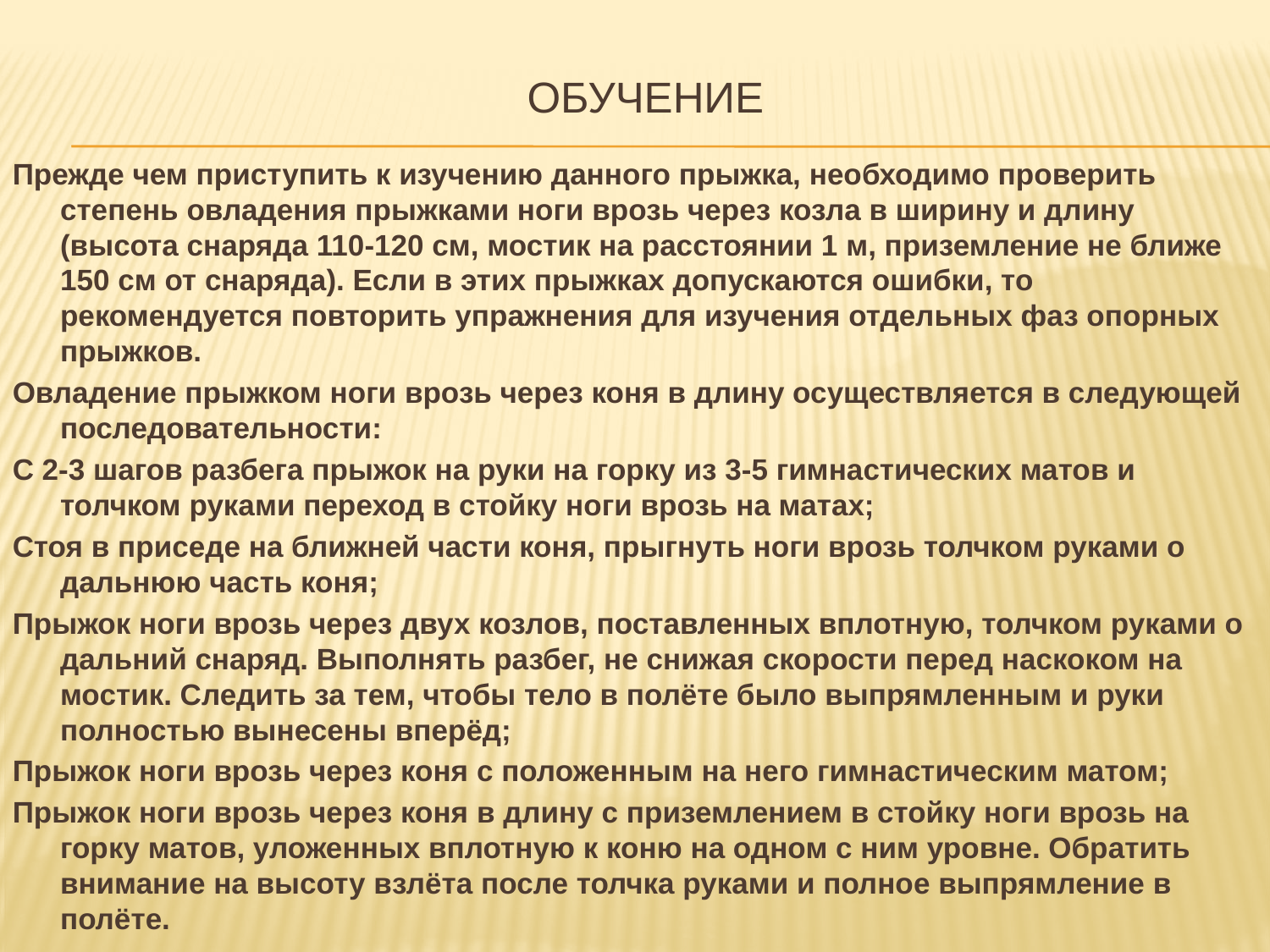

# Обучение
Прежде чем приступить к изучению данного прыжка, необходимо проверить степень овладения прыжками ноги врозь через козла в ширину и длину (высота снаряда 110-120 см, мостик на расстоянии 1 м, приземление не ближе 150 см от снаряда). Если в этих прыжках допускаются ошибки, то рекомендуется повторить упражнения для изучения отдельных фаз опорных прыжков.
Овладение прыжком ноги врозь через коня в длину осуществляется в следующей последовательности:
С 2-3 шагов разбега прыжок на руки на горку из 3-5 гимнастических матов и толчком руками переход в стойку ноги врозь на матах;
Стоя в приседе на ближней части коня, прыгнуть ноги врозь толчком руками о дальнюю часть коня;
Прыжок ноги врозь через двух козлов, поставленных вплотную, толчком руками о дальний снаряд. Выполнять разбег, не снижая скорости перед наскоком на мостик. Следить за тем, чтобы тело в полёте было выпрямленным и руки полностью вынесены вперёд;
Прыжок ноги врозь через коня с положенным на него гимнастическим матом;
Прыжок ноги врозь через коня в длину с приземлением в стойку ноги врозь на горку матов, уложенных вплотную к коню на одном с ним уровне. Обратить внимание на высоту взлёта после толчка руками и полное выпрямление в полёте.